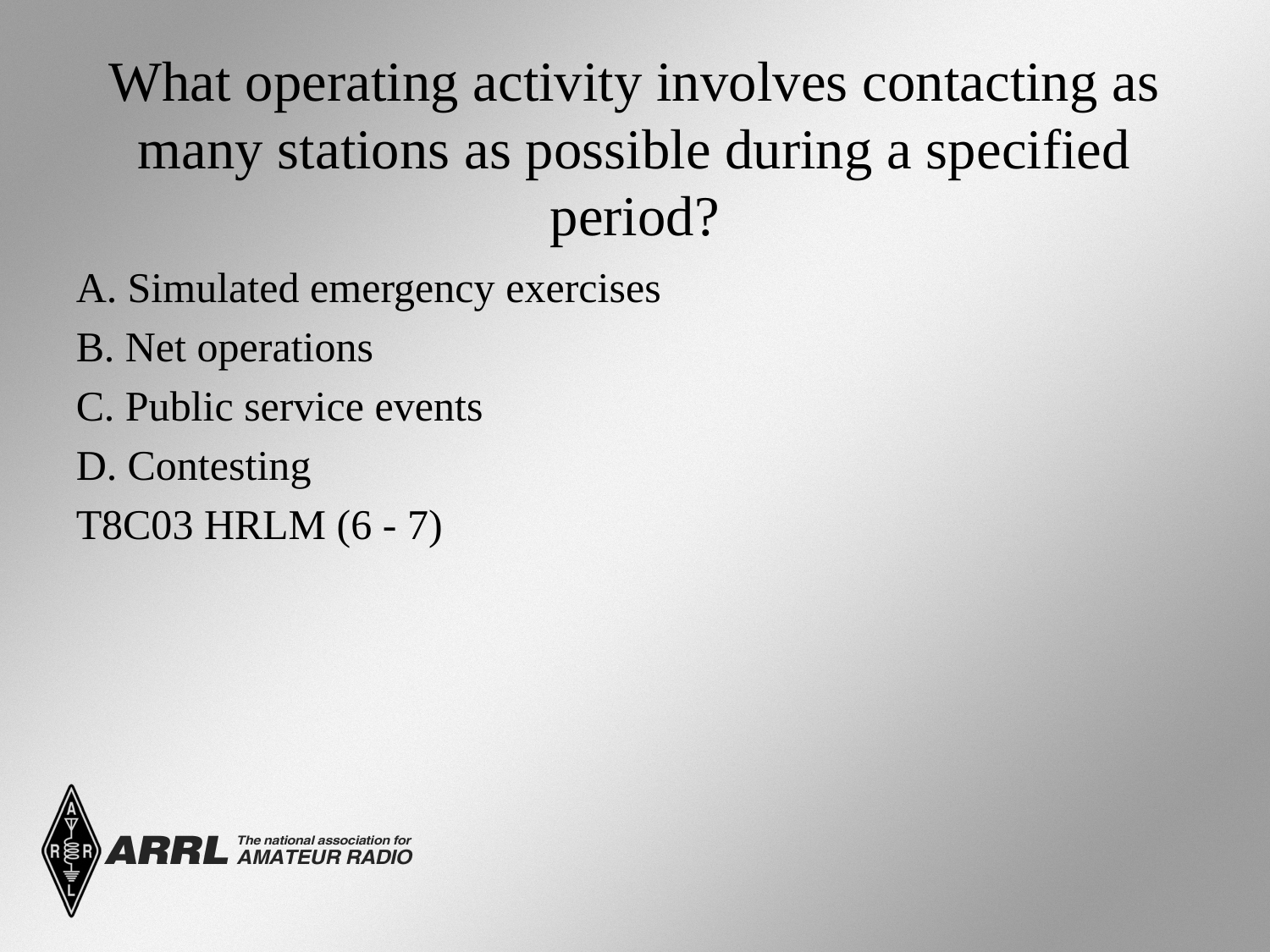

# What operating activity involves contacting as many stations as possible during a specified period?
A. Simulated emergency exercises
B. Net operations
C. Public service events
D. Contesting
T8C03 HRLM (6 - 7)